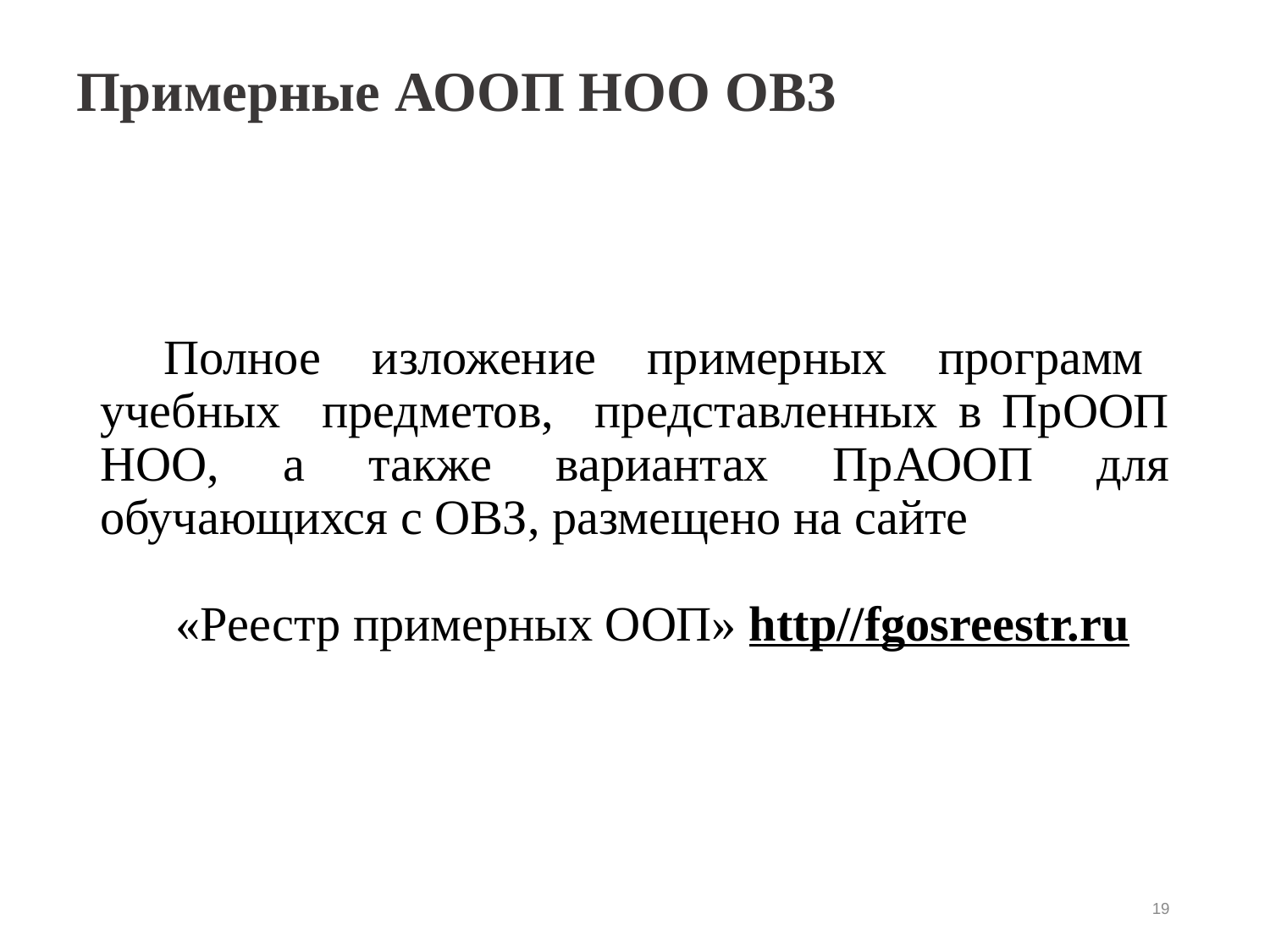

# Примерные АООП НОО ОВЗ

Полное  изложение  примерных  программ  учебных  предметов,  представленных в ПрООП НОО, а также вариантах ПрАООП для обучающихся с ОВЗ, размещено на сайте

 «Реестр примерных ООП» http//fgosreestr.ru

19